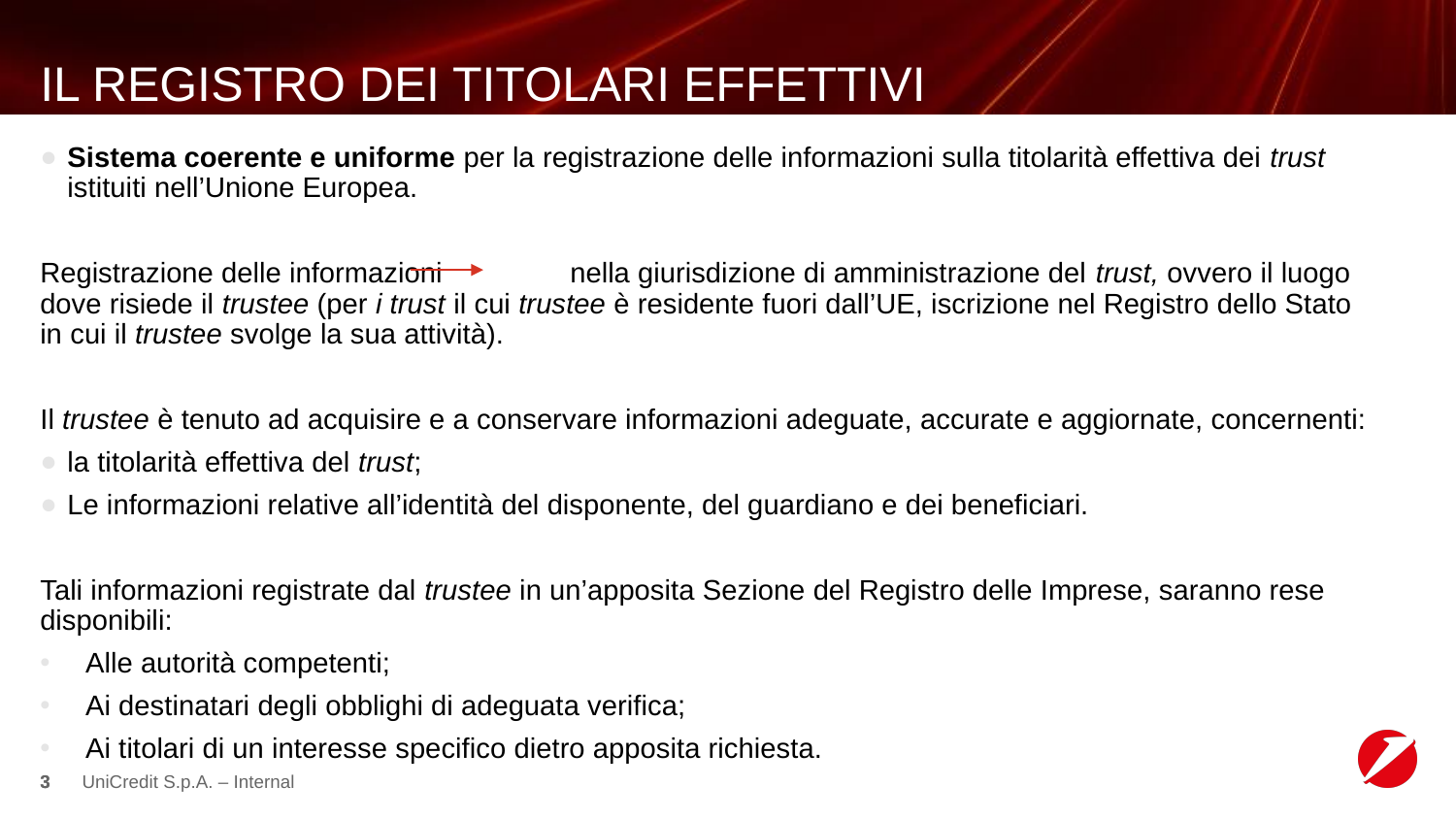

# IL REGISTRO DEI TITOLARI EFFETTIVI
Sistema coerente e uniforme per la registrazione delle informazioni sulla titolarità effettiva dei trust istituiti nell’Unione Europea.

Registrazione delle informazioni                nella giurisdizione di amministrazione del trust, ovvero il luogo dove risiede il trustee (per i trust il cui trustee è residente fuori dall’UE, iscrizione nel Registro dello Stato in cui il trustee svolge la sua attività).

Il trustee è tenuto ad acquisire e a conservare informazioni adeguate, accurate e aggiornate, concernenti:
la titolarità effettiva del trust;
Le informazioni relative all’identità del disponente, del guardiano e dei beneficiari.

Tali informazioni registrate dal trustee in un’apposita Sezione del Registro delle Imprese, saranno rese disponibili:
Alle autorità competenti;
Ai destinatari degli obblighi di adeguata verifica;
Ai titolari di un interesse specifico dietro apposita richiesta.

UniCredit S.p.A. – Internal